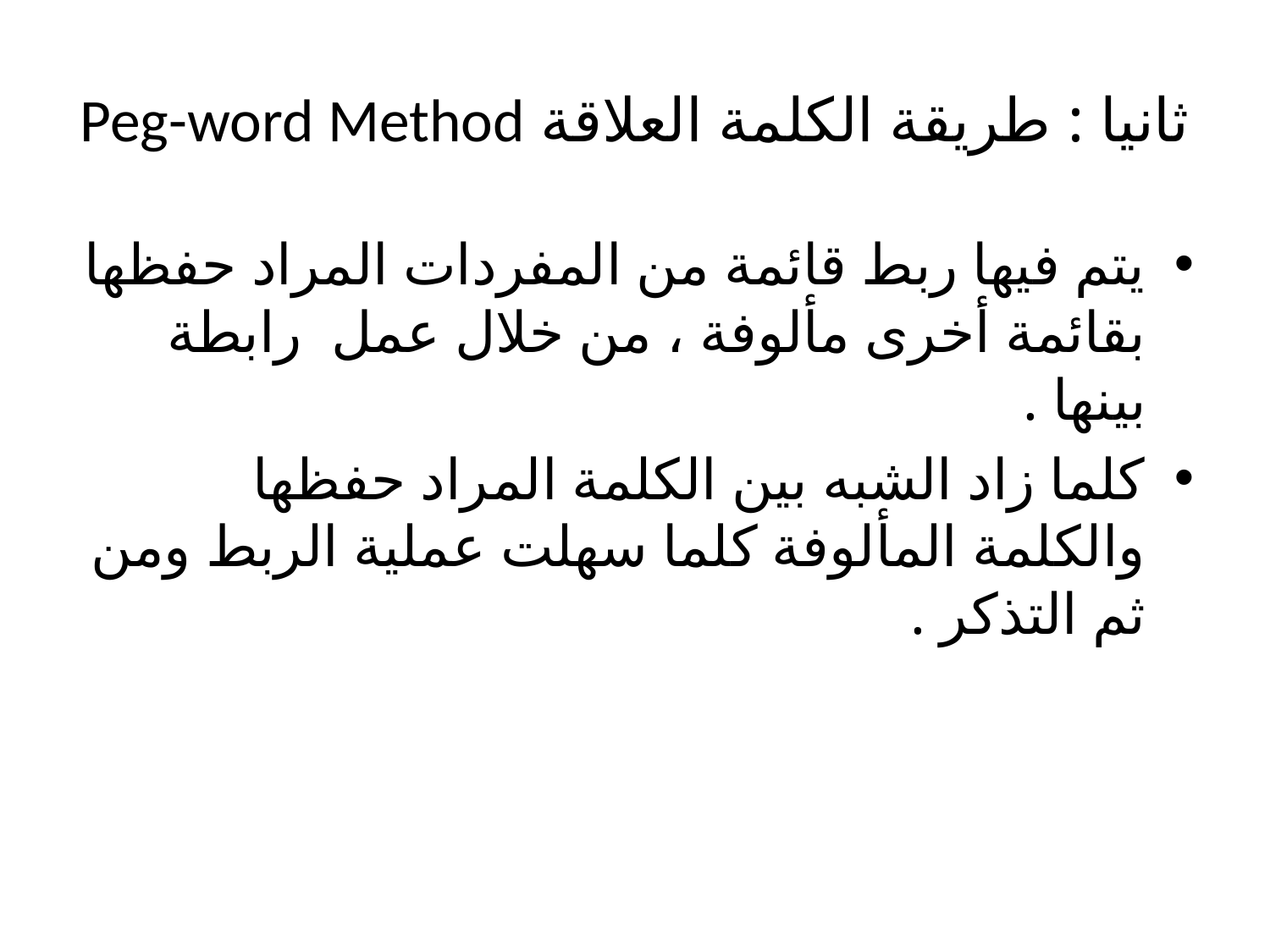

# ثانيا : طريقة الكلمة العلاقة Peg-word Method
يتم فيها ربط قائمة من المفردات المراد حفظها بقائمة أخرى مألوفة ، من خلال عمل  رابطة بينها .
كلما زاد الشبه بين الكلمة المراد حفظها والكلمة المألوفة كلما سهلت عملية الربط ومن ثم التذكر .